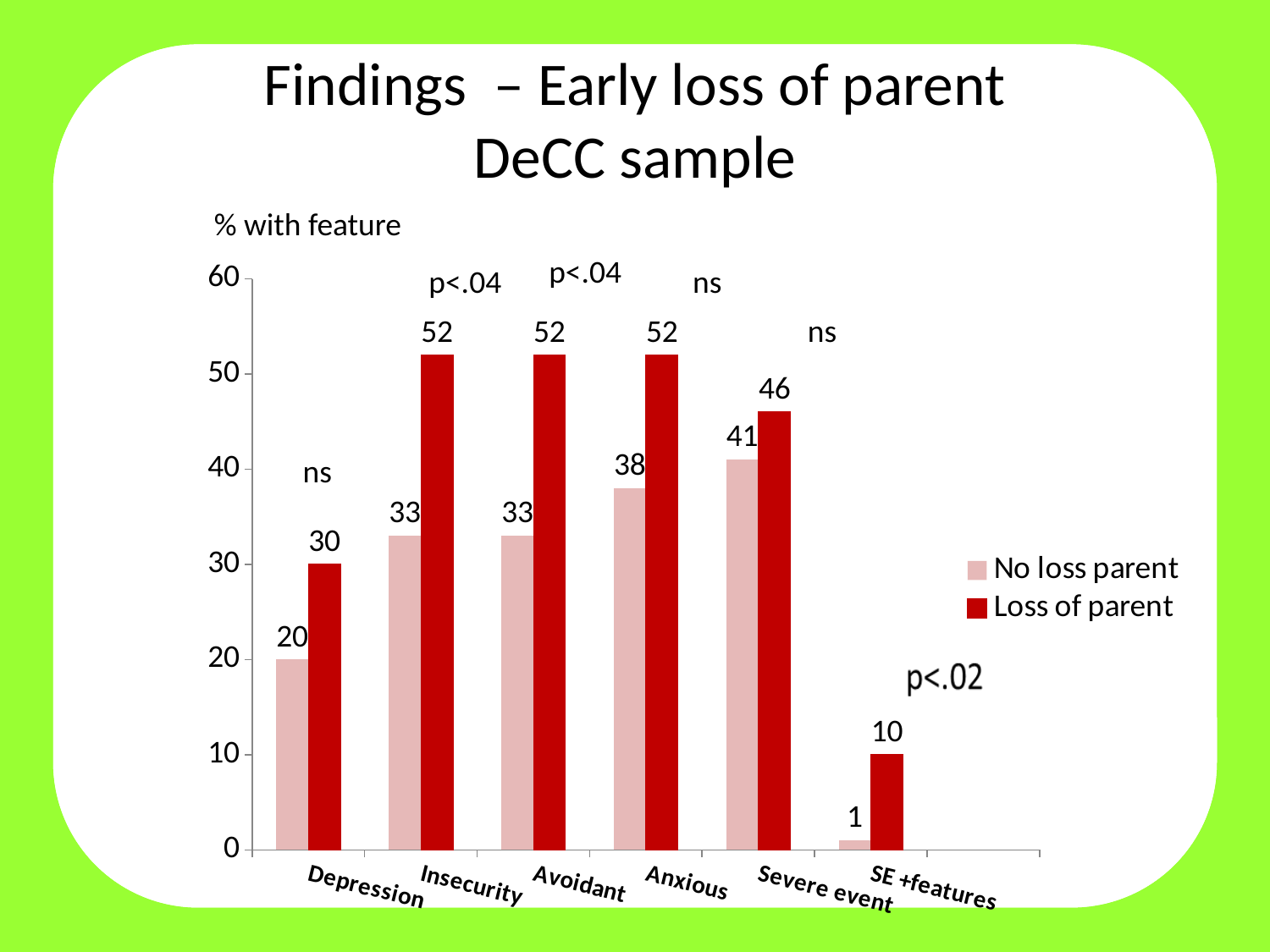

# Findings  – Early loss of parent DeCC sample
% with feature

### Chart

| Category | No loss parent | Loss of parent |
|---|---|---|
| Depression | 20.0 | 30.0 |
| Insecurity | 33.0 | 52.0 |
| Avoidant | 33.0 | 52.0 |
| Anxious | 38.0 | 52.0 |
| Severe event | 41.0 | 46.0 |
| SE +features | 1.0 | 10.0 |
p<.04
p<.04
ns
ns
ns